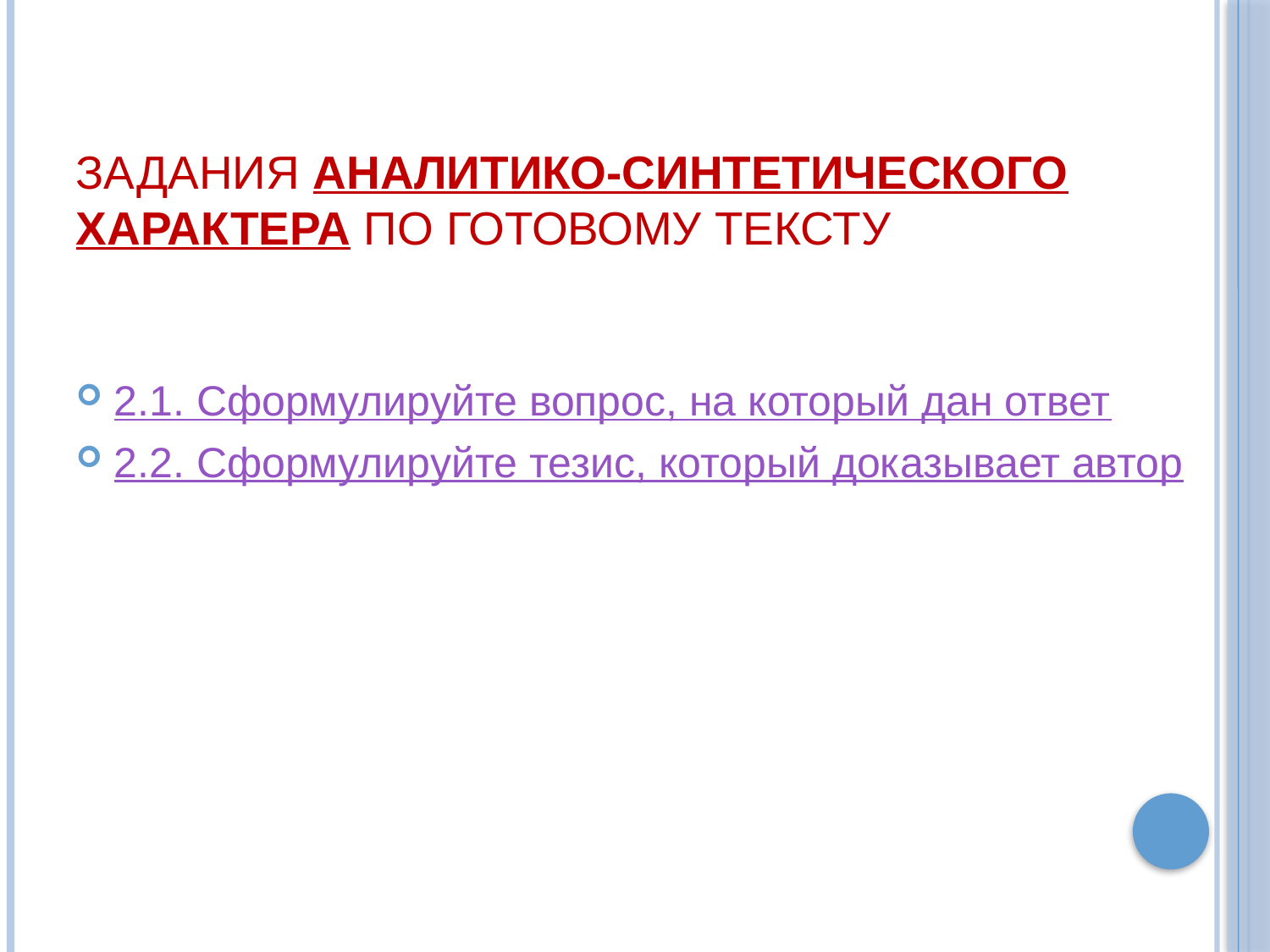

# Задания аналитико-синтетического характера по готовому тексту

2.1. Сформулируйте вопрос, на который дан ответ
2.2. Сформулируйте тезис, который доказывает автор